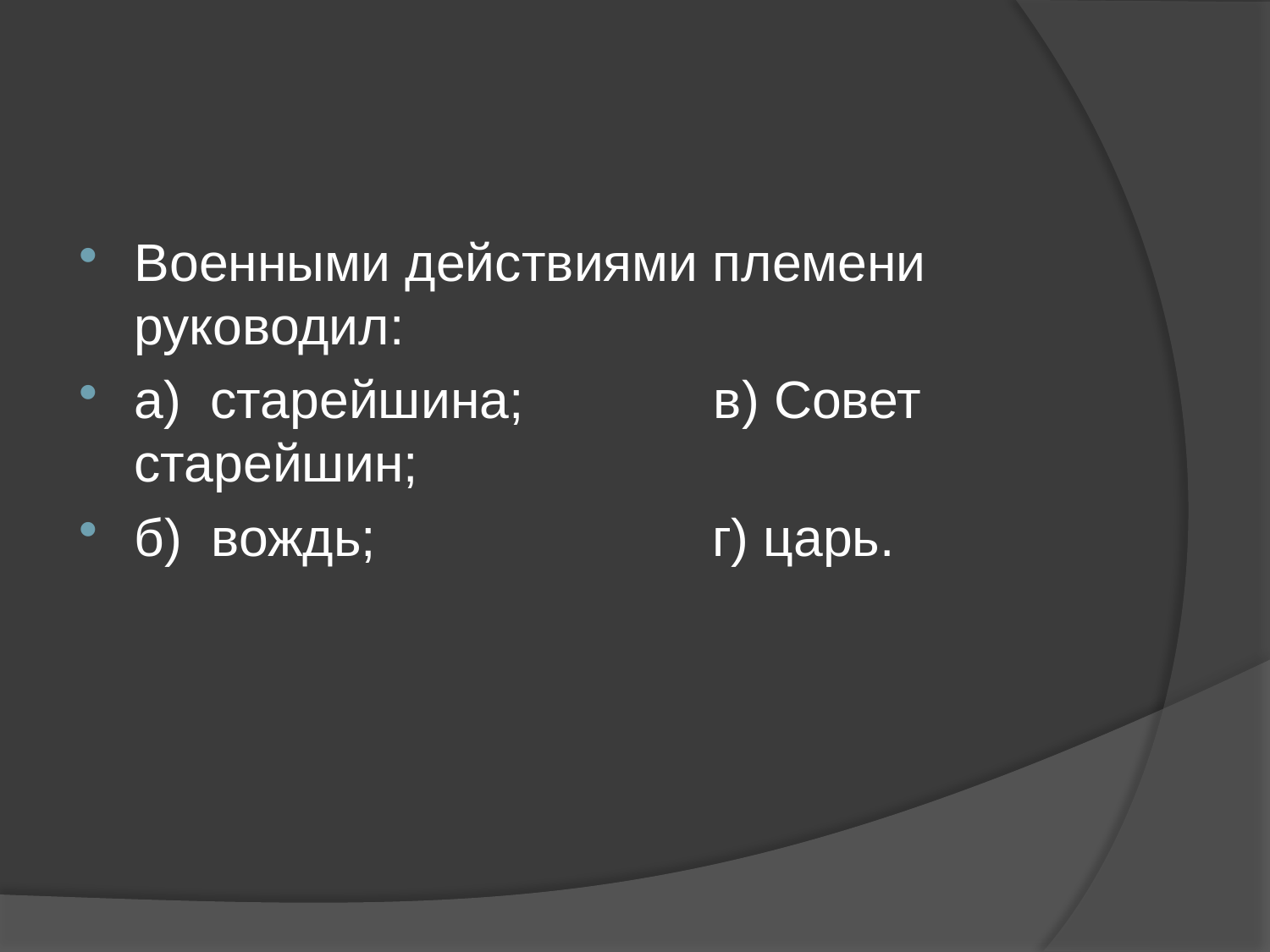

#
Военными действиями племени руководил:
а)  старейшина;             в) Совет старейшин;
б)  вождь;                       г) царь.